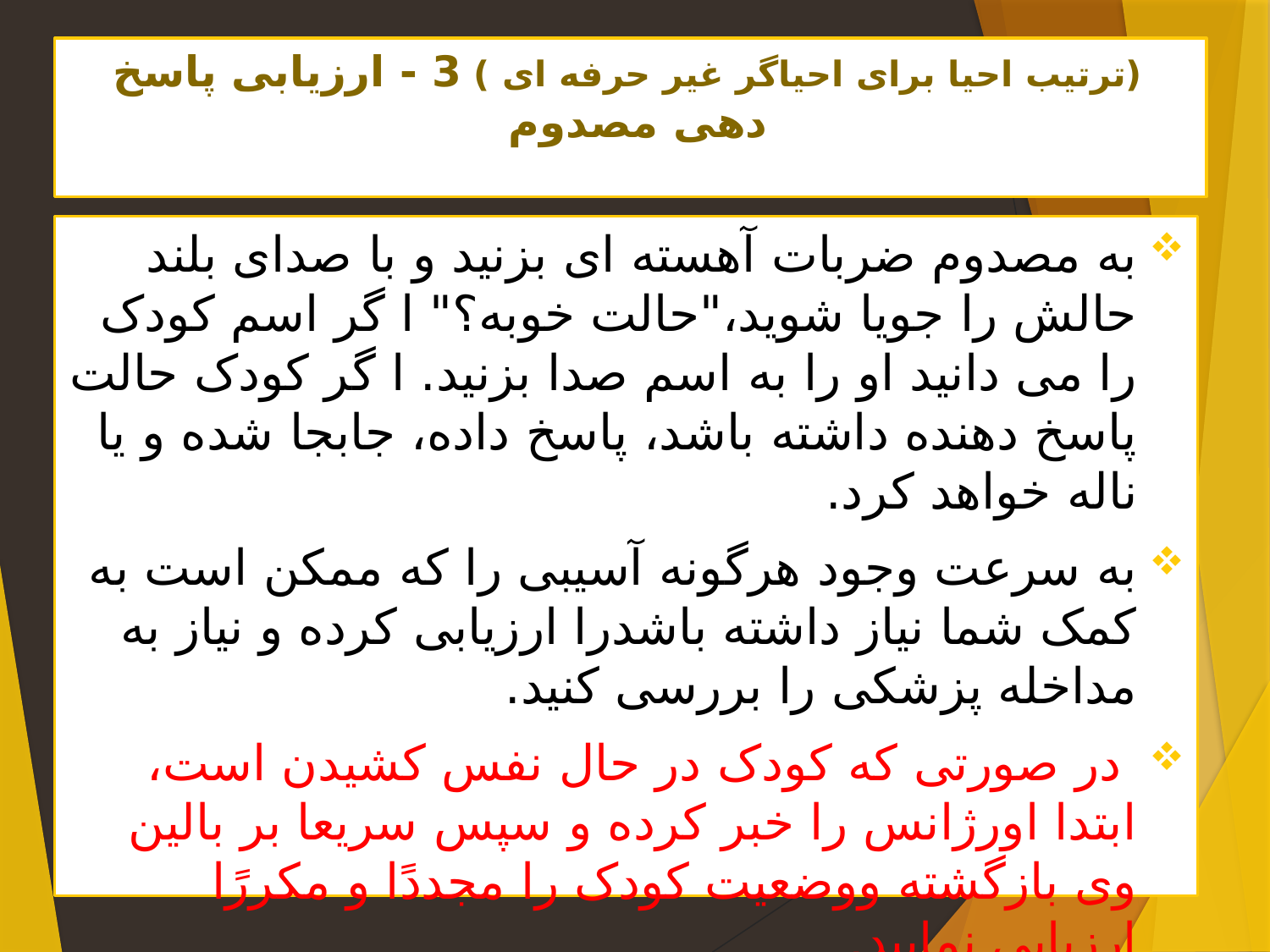

# (ترتیب احیا برای احیاگر غیر حرفه ای ) 3 - ارزیابی پاسخ دهی مصدوم
به مصدوم ضربات آهسته ای بزنید و با صدای بلند حالش را جویا شوید،"حالت خوبه؟" ا گر اسم کودک را می دانید او را به اسم صدا بزنید. ا گر کودک حالت پاسخ دهنده داشته باشد، پاسخ داده، جابجا شده و یا ناله خواهد کرد.
به سرعت وجود هرگونه آسیبی را که ممکن است به کمک شما نیاز داشته باشدرا ارزیابی کرده و نیاز به مداخله پزشکی را بررسی کنید.
 در صورتی که کودک در حال نفس کشیدن است، ابتدا اورژانس را خبر کرده و سپس سریعا بر بالین وی بازگشته ووضعیت کودک را مجددًا و مکررًا ارزیابی نمایید.